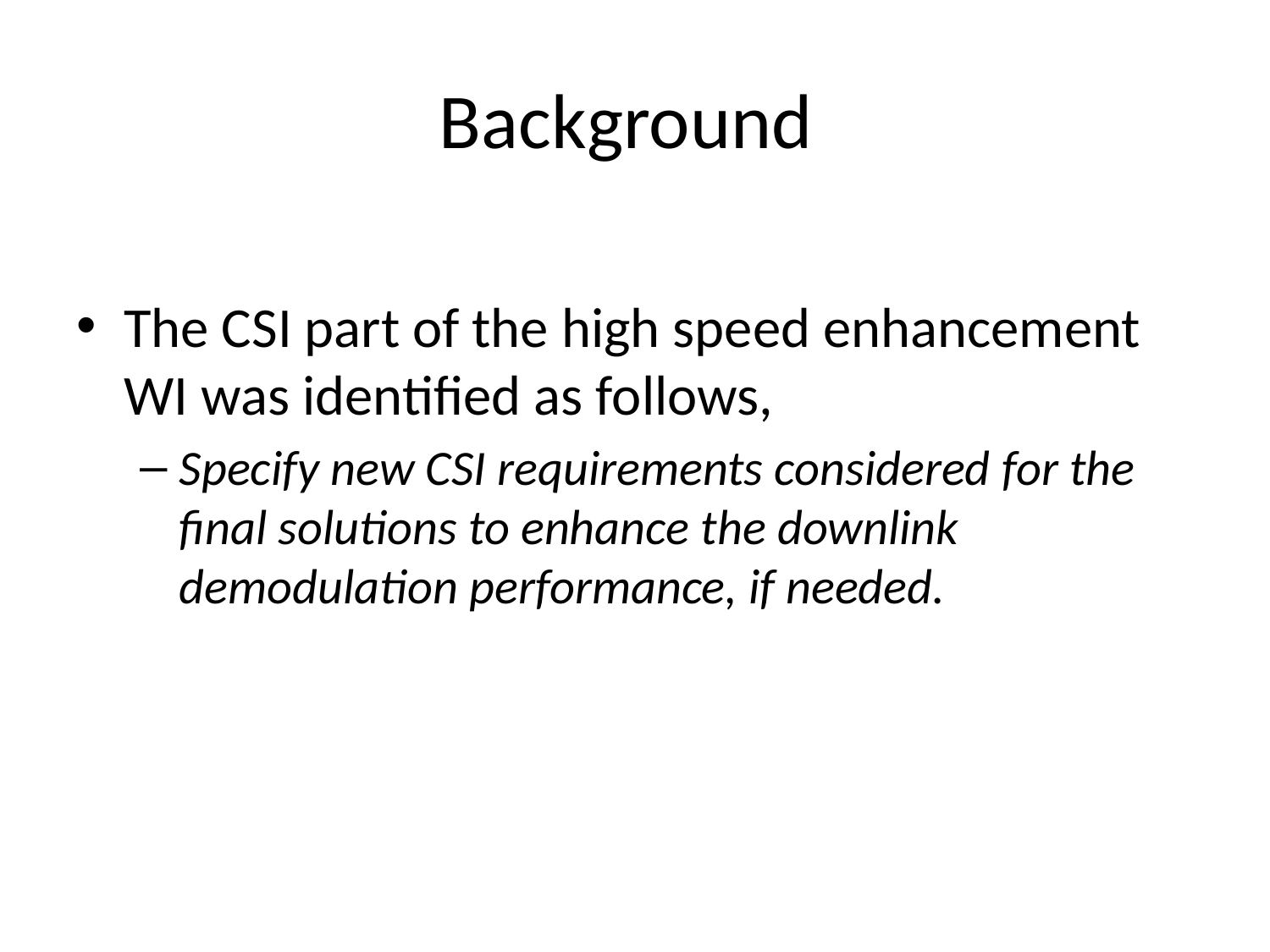

# Background

The CSI part of the high speed enhancement WI was identified as follows,
Specify new CSI requirements considered for the final solutions to enhance the downlink demodulation performance, if needed.